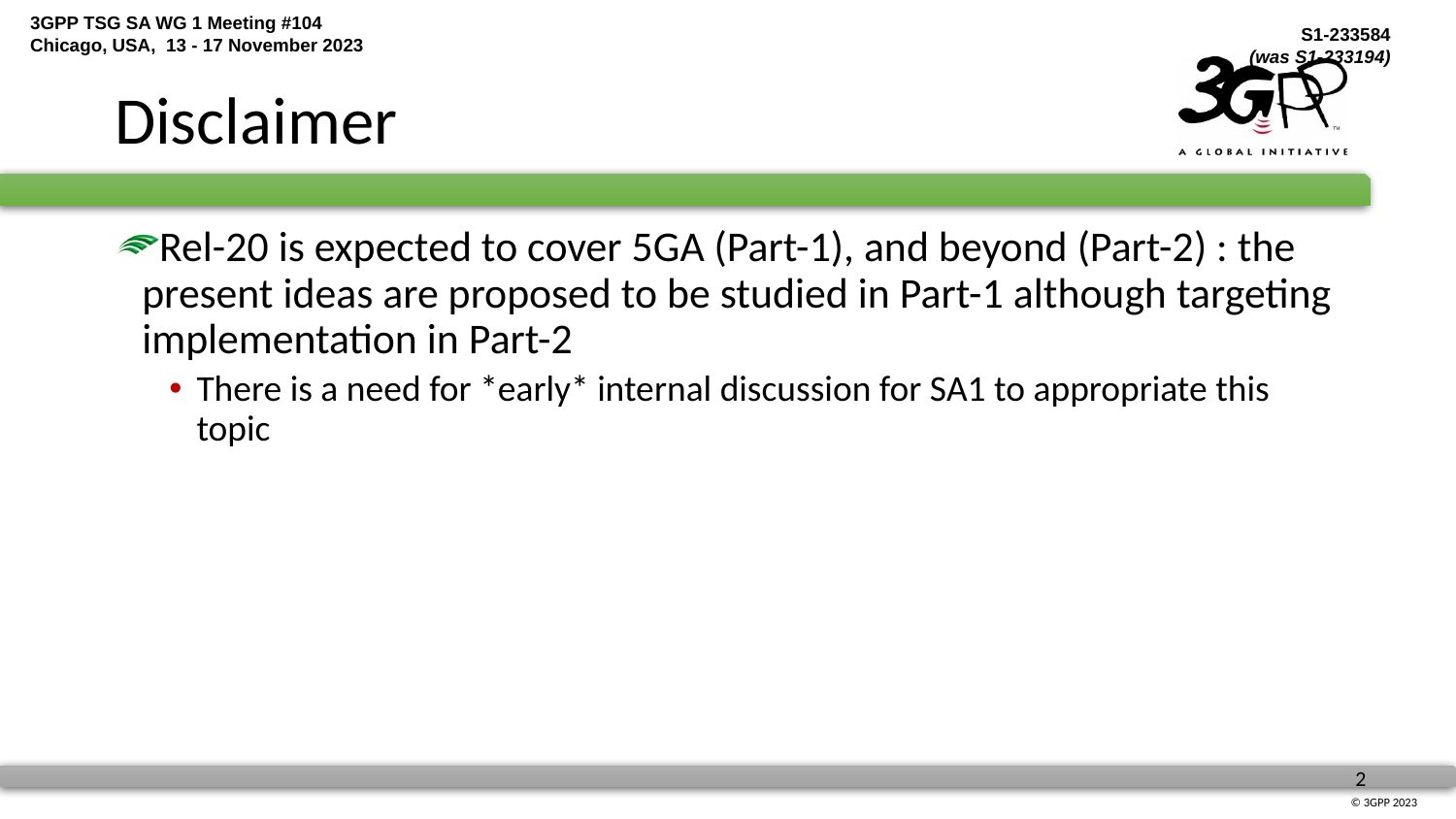

# Disclaimer
Rel-20 is expected to cover 5GA (Part-1), and beyond (Part-2) : the present ideas are proposed to be studied in Part-1 although targeting implementation in Part-2
There is a need for *early* internal discussion for SA1 to appropriate this topic